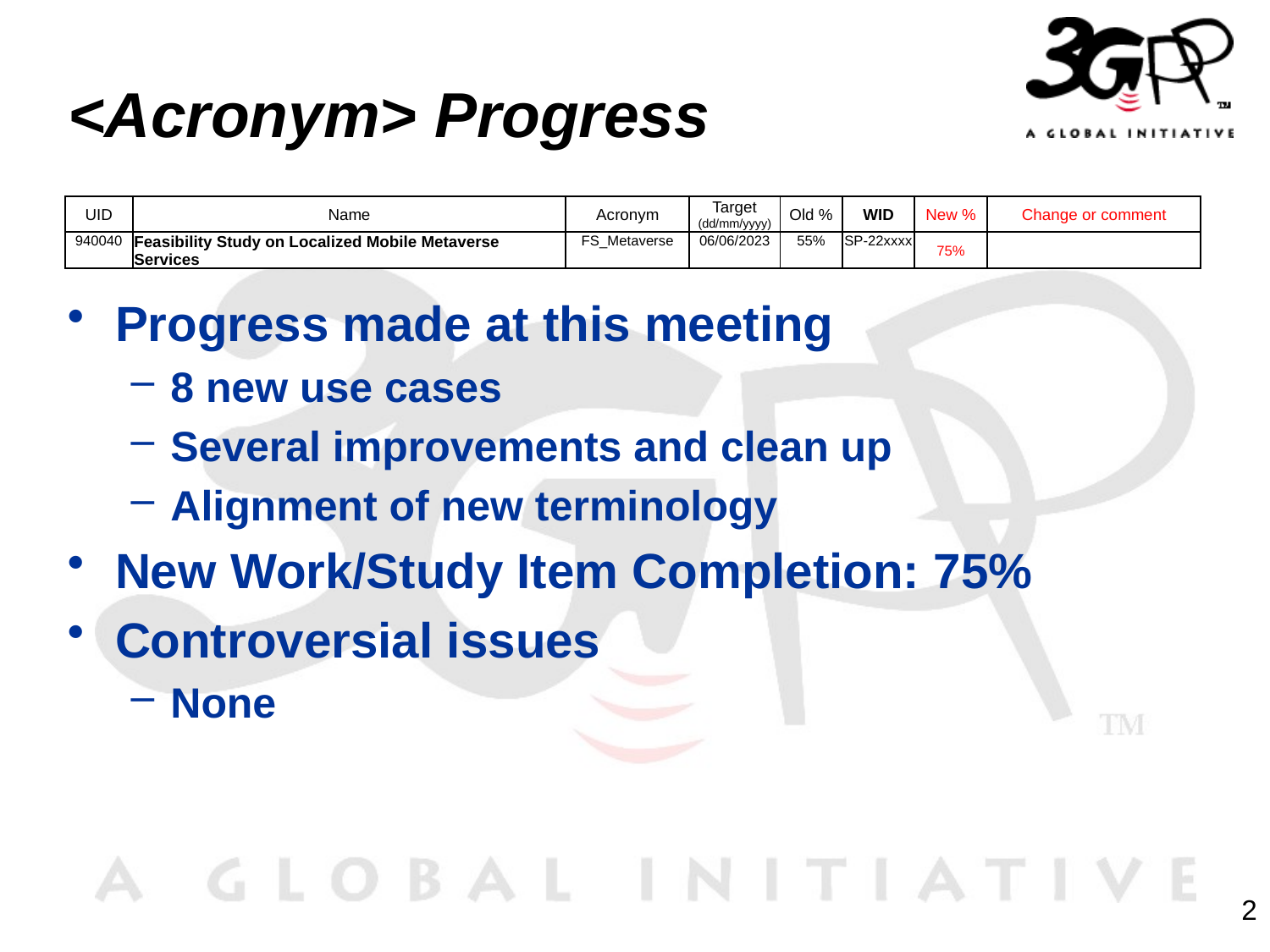

# <Acronym> Progress
| UID | Name | Acronym | Target (dd/mm/yyyy) | Old % | WID | New % | Change or comment |
| --- | --- | --- | --- | --- | --- | --- | --- |
| 940040 | Feasibility Study on Localized Mobile Metaverse Services | FS\_Metaverse | 06/06/2023 | 55% | SP-22xxxx | 75% |  |
Progress made at this meeting
8 new use cases
Several improvements and clean up
Alignment of new terminology
New Work/Study Item Completion: 75%
Controversial issues
None
2